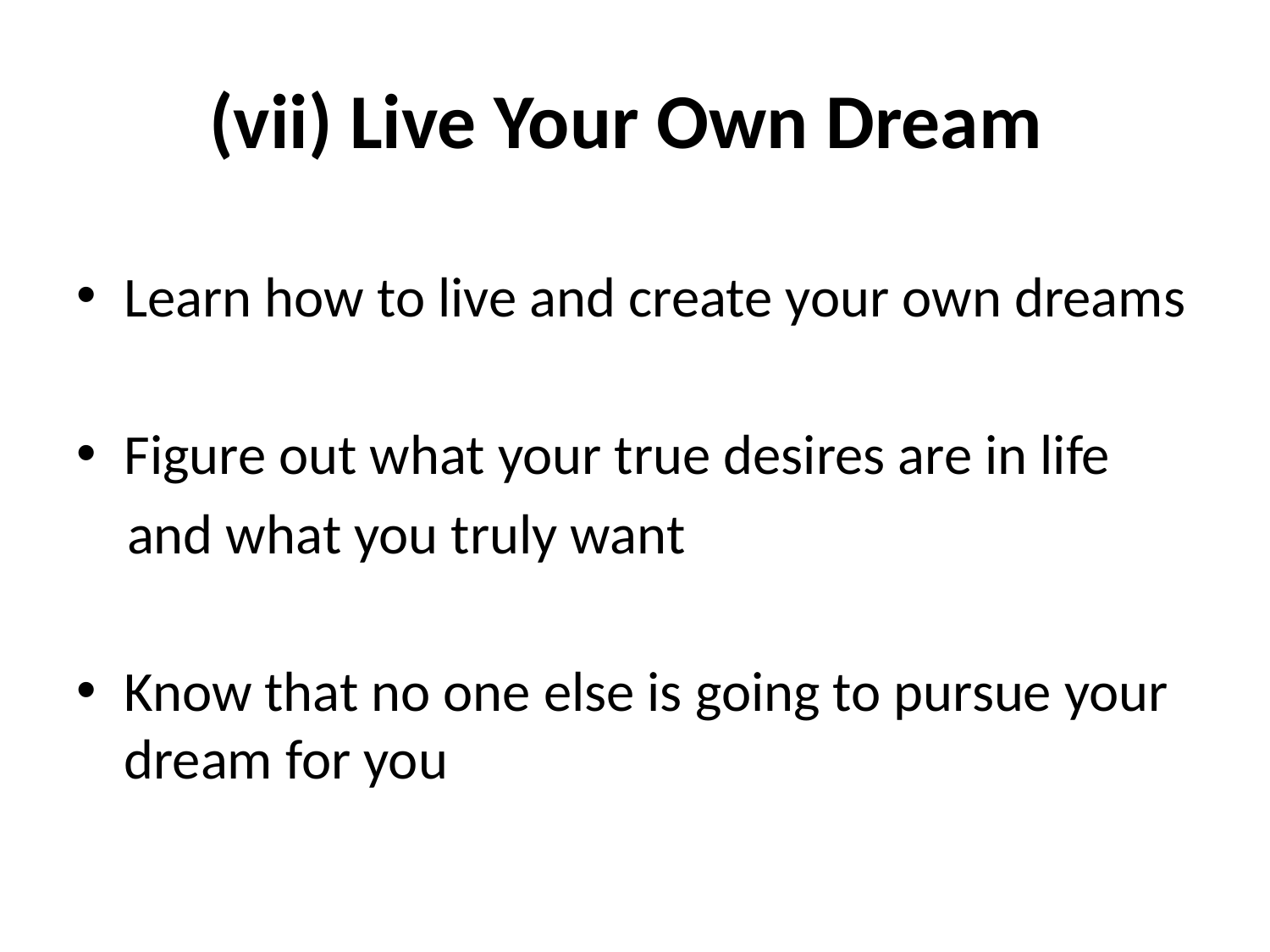

# (vii) Live Your Own Dream
Learn how to live and create your own dreams

Figure out what your true desires are in life
    and what you truly want

Know that no one else is going to pursue your dream for you